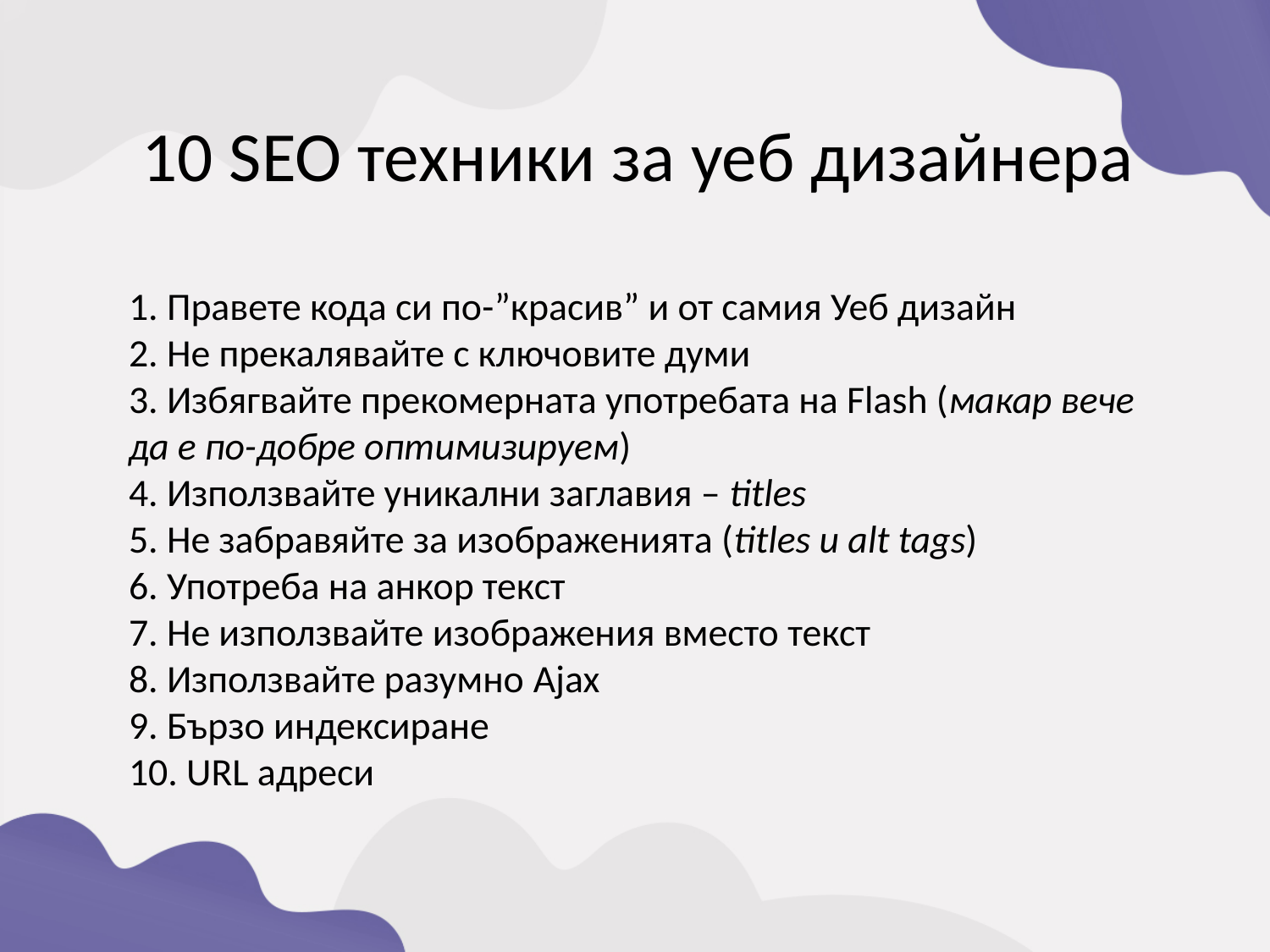

10 SEO техники за уеб дизайнера
1. Правете кода си по-”красив” и от самия Уеб дизайн
2. Не прекалявайте с ключовите думи
3. Избягвайте прекомерната употребата на Flash (макар вече да е по-добре оптимизируем)
4. Използвайте уникални заглавия – titles
5. Не забравяйте за изображенията (titles и alt tags)
6. Употреба на анкор текст
7. Не използвайте изображения вместо текст
8. Използвайте разумно Ajax
9. Бързо индексиране
10. URL адреси